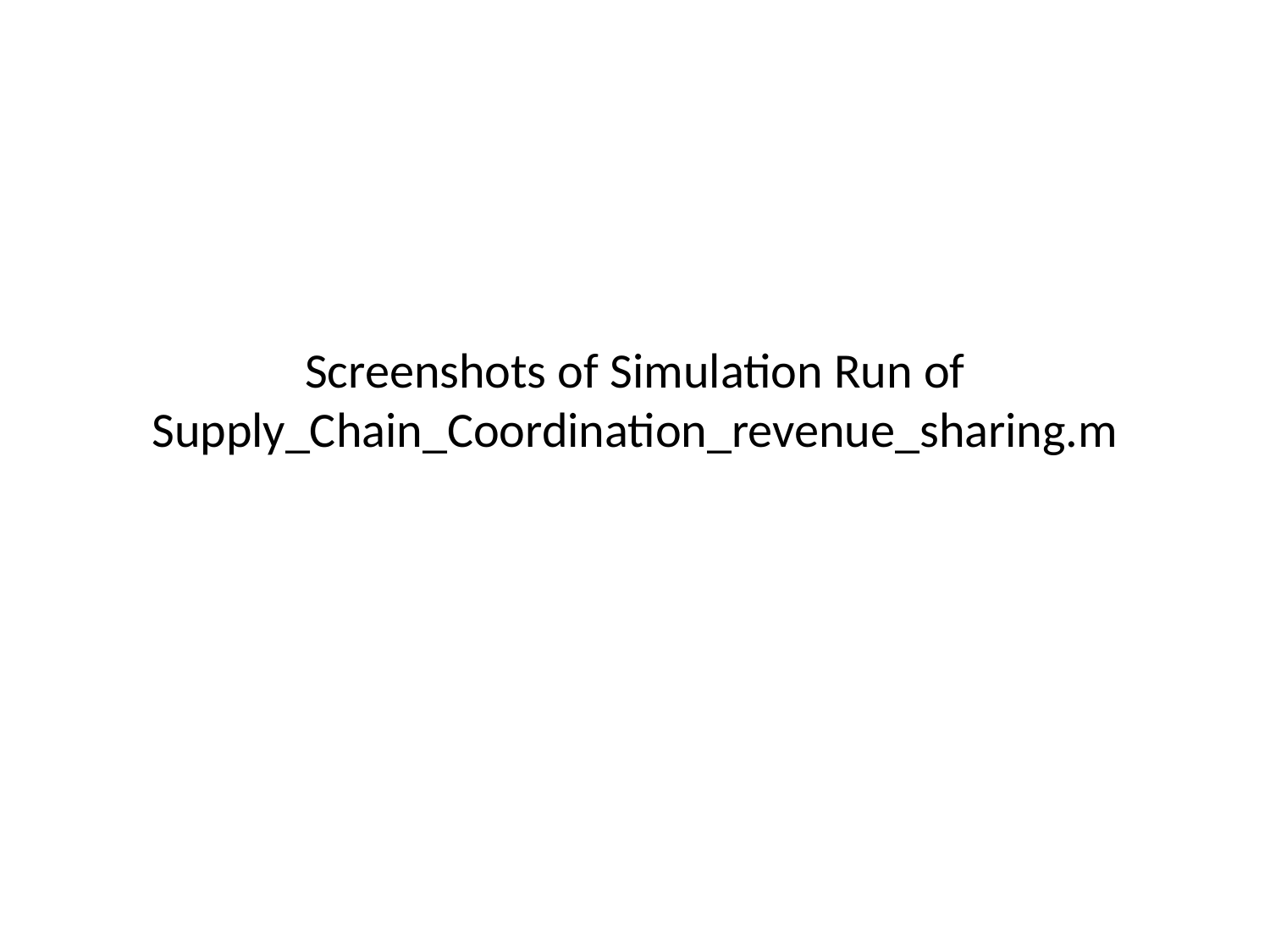

# Screenshots of Simulation Run of Supply_Chain_Coordination_revenue_sharing.m